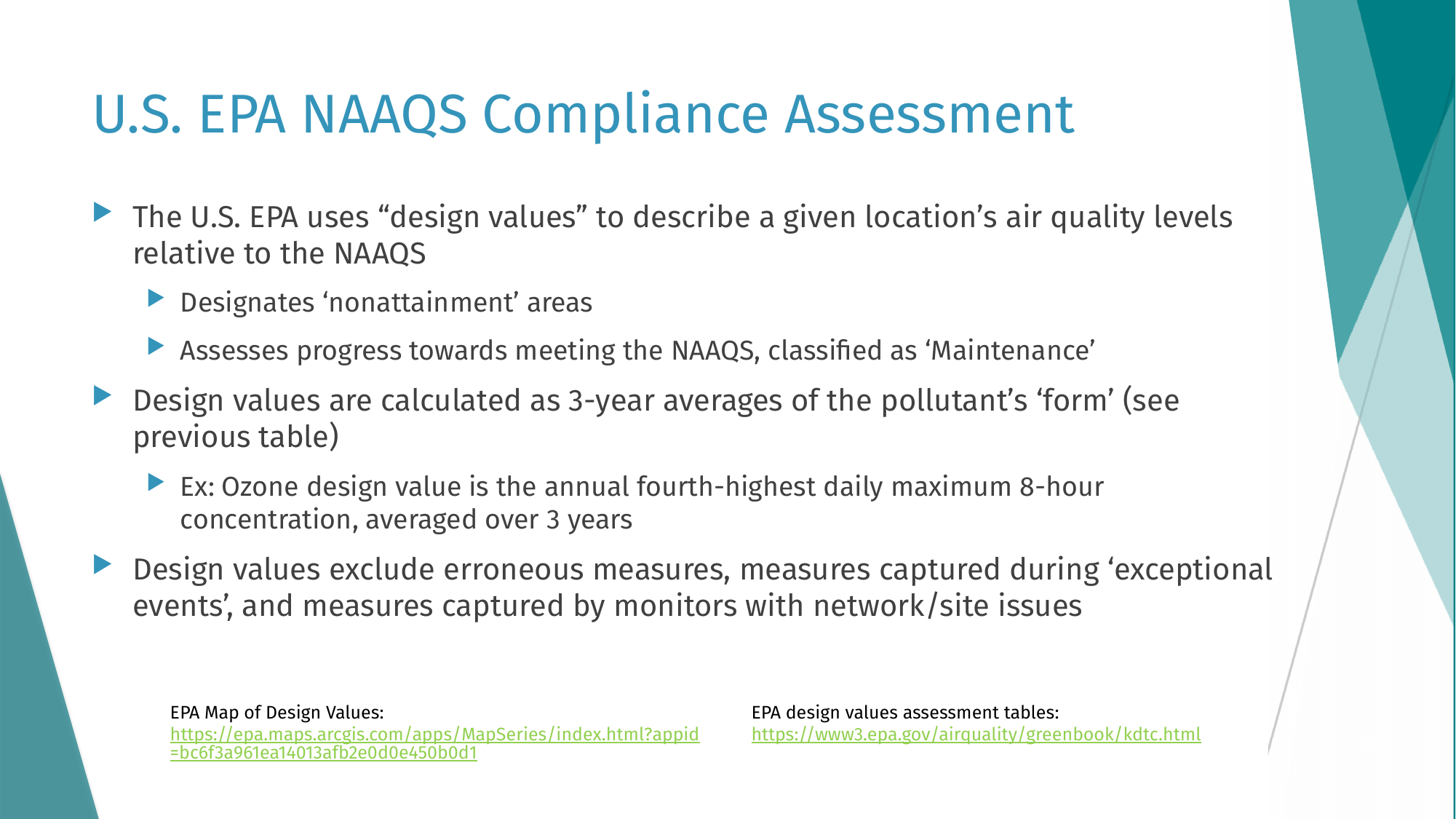

# U.S. EPA NAAQS Compliance Assessment
The U.S. EPA uses “design values” to describe a given location’s air quality levels relative to the NAAQS
Designates ‘nonattainment’ areas
Assesses progress towards meeting the NAAQS, classified as ‘Maintenance’
Design values are calculated as 3-year averages of the pollutant’s ‘form’ (see previous table)
Ex: Ozone design value is the annual fourth-highest daily maximum 8-hour concentration, averaged over 3 years
Design values exclude erroneous measures, measures captured during ‘exceptional events’, and measures captured by monitors with network/site issues

EPA Map of Design Values:
https://epa.maps.arcgis.com/apps/MapSeries/index.html?appid=bc6f3a961ea14013afb2e0d0e450b0d1

EPA design values assessment tables: https://www3.epa.gov/airquality/greenbook/kdtc.html

10